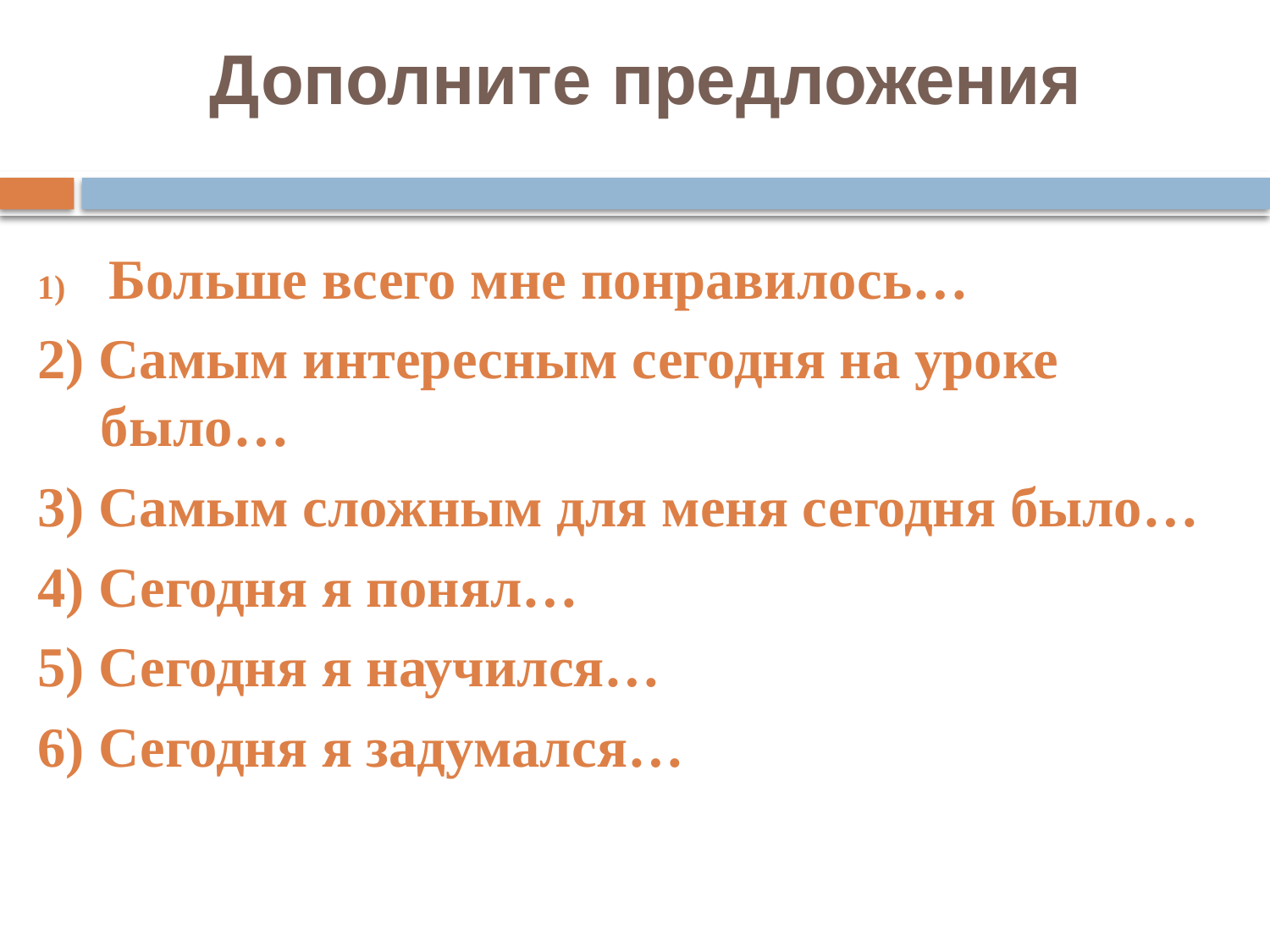

# Дополните предложения
Больше всего мне понравилось…
2) Самым интересным сегодня на уроке было…
3) Самым сложным для меня сегодня было…
4) Сегодня я понял…
5) Сегодня я научился…
6) Сегодня я задумался…